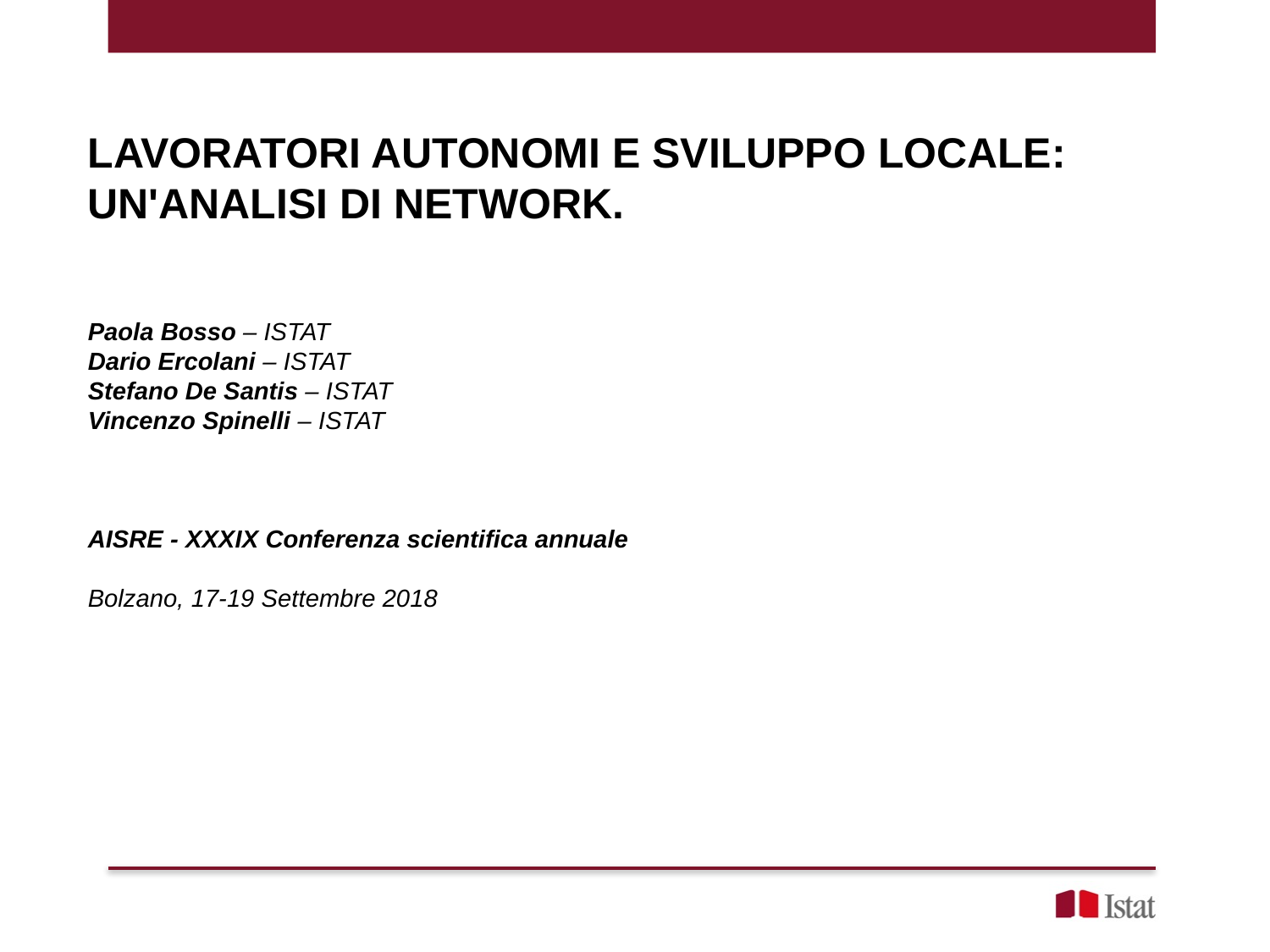

LAVORATORI AUTONOMI E SVILUPPO LOCALE: UN'ANALISI DI NETWORK.

Paola Bosso – ISTAT
Dario Ercolani – ISTAT
Stefano De Santis – ISTAT
Vincenzo Spinelli – ISTAT

AISRE - XXXIX Conferenza scientifica annuale

Bolzano, 17-19 Settembre 2018